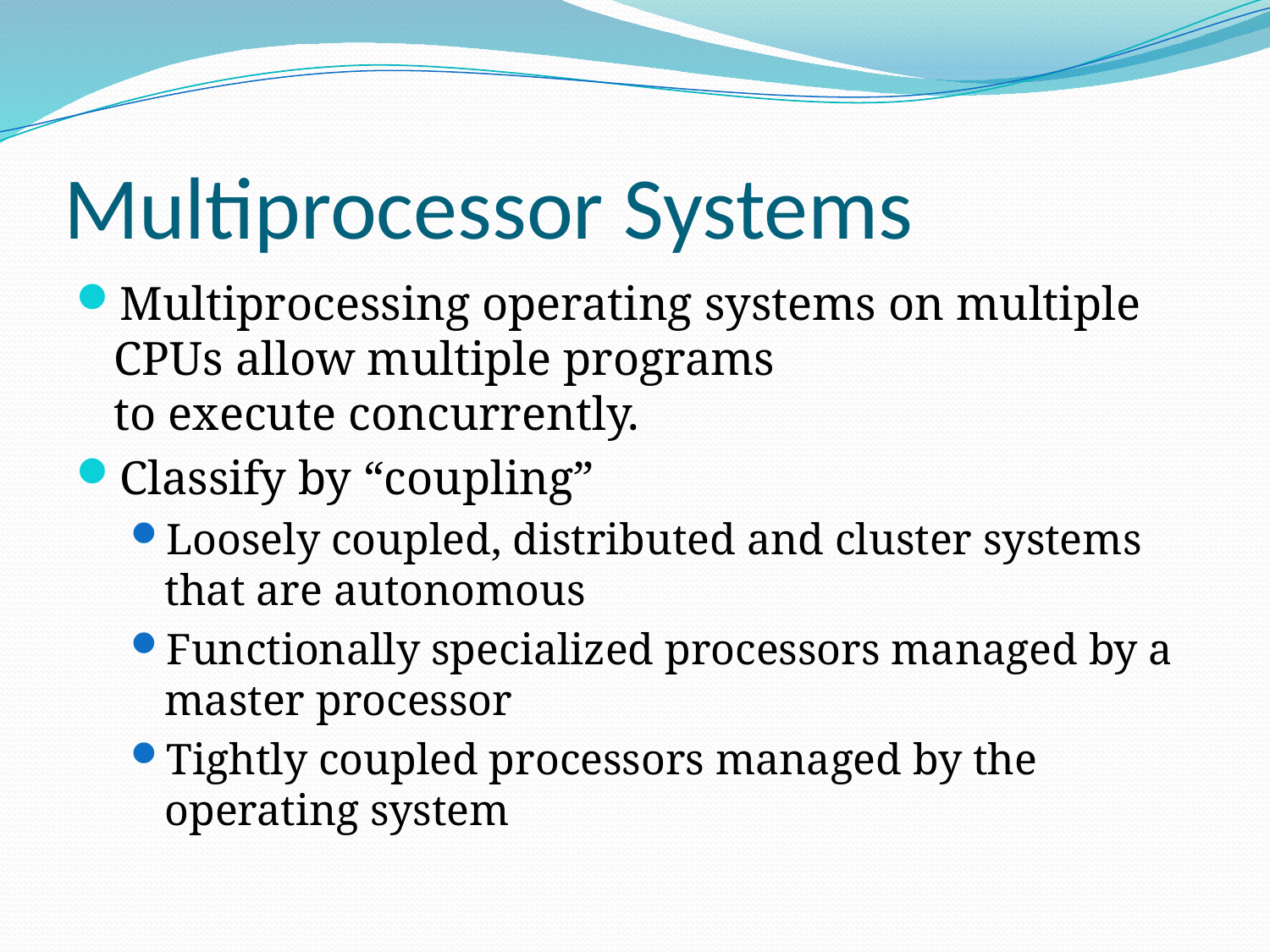

# Multiprocessor Systems
Multiprocessing operating systems on multiple CPUs allow multiple programs to execute concurrently.
Classify by “coupling”
Loosely coupled, distributed and cluster systems that are autonomous
Functionally specialized processors managed by a master processor
Tightly coupled processors managed by the operating system